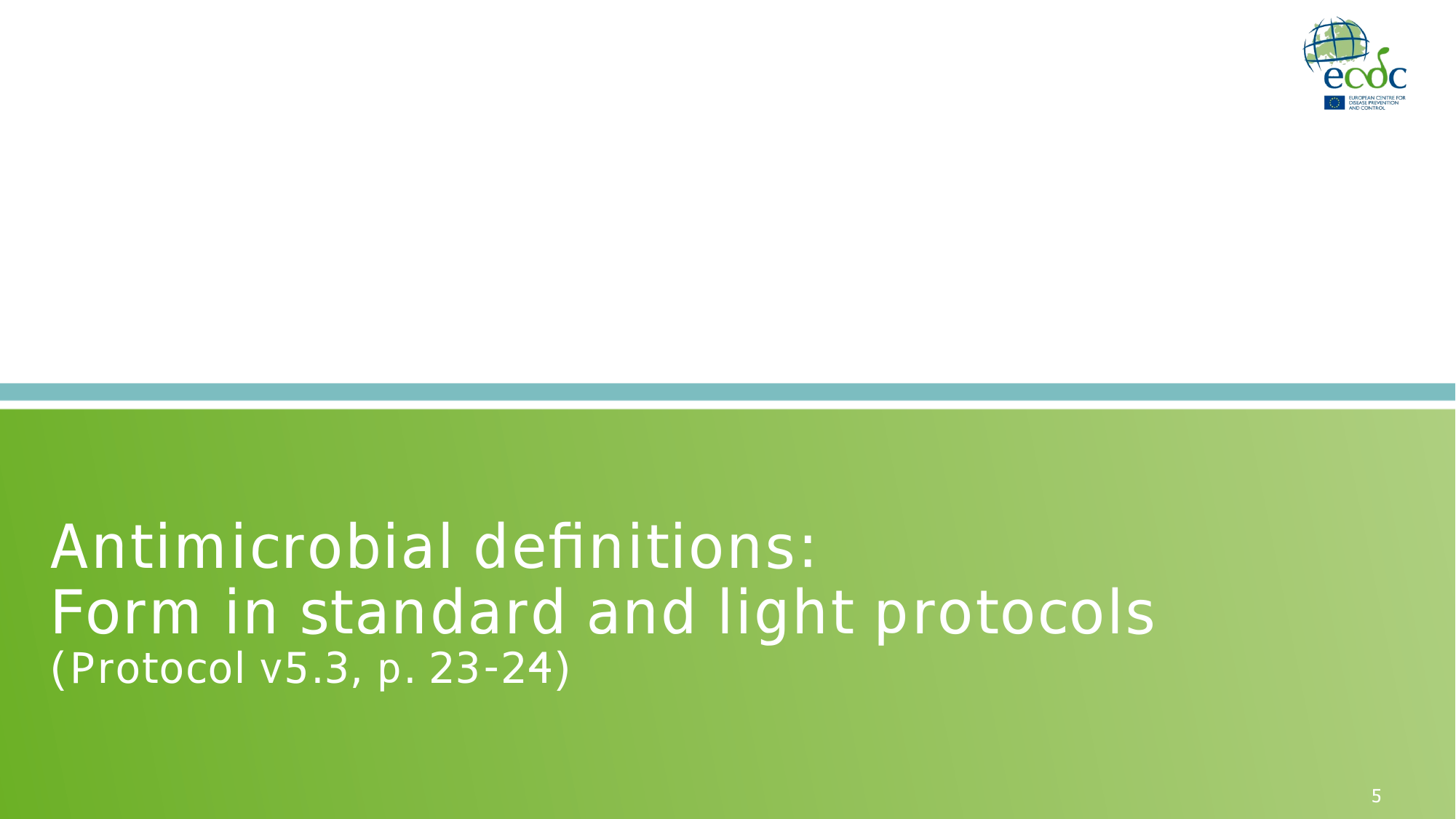

# Antimicrobial definitions: Form in standard and light protocols (Protocol v5.3, p. 23-24)
5